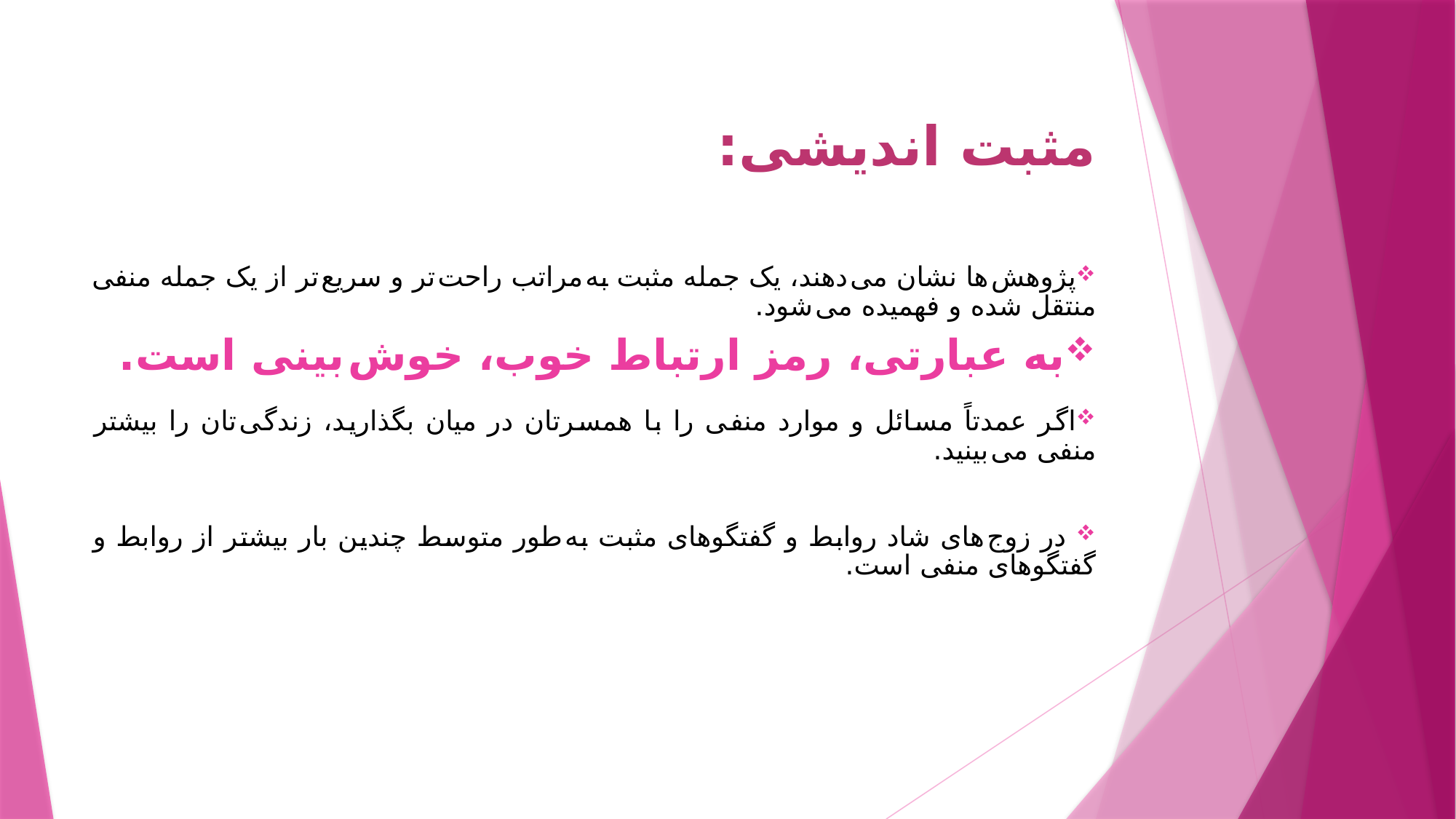

# مثبت اندیشی:
پژوهش ها نشان می دهند، یک جمله مثبت به مراتب راحت تر و سریع تر از یک جمله منفی منتقل شده و فهمیده می شود.

به عبارتی، رمز ارتباط خوب، خوش بینی است.

اگر عمدتاً مسائل و موارد منفی را با همسرتان در میان بگذارید، زندگی تان را بیشتر منفی می بینید.

 در زوج های شاد روابط و گفتگوهای مثبت به طور متوسط چندین بار بیشتر از روابط و گفتگوهای منفی است.